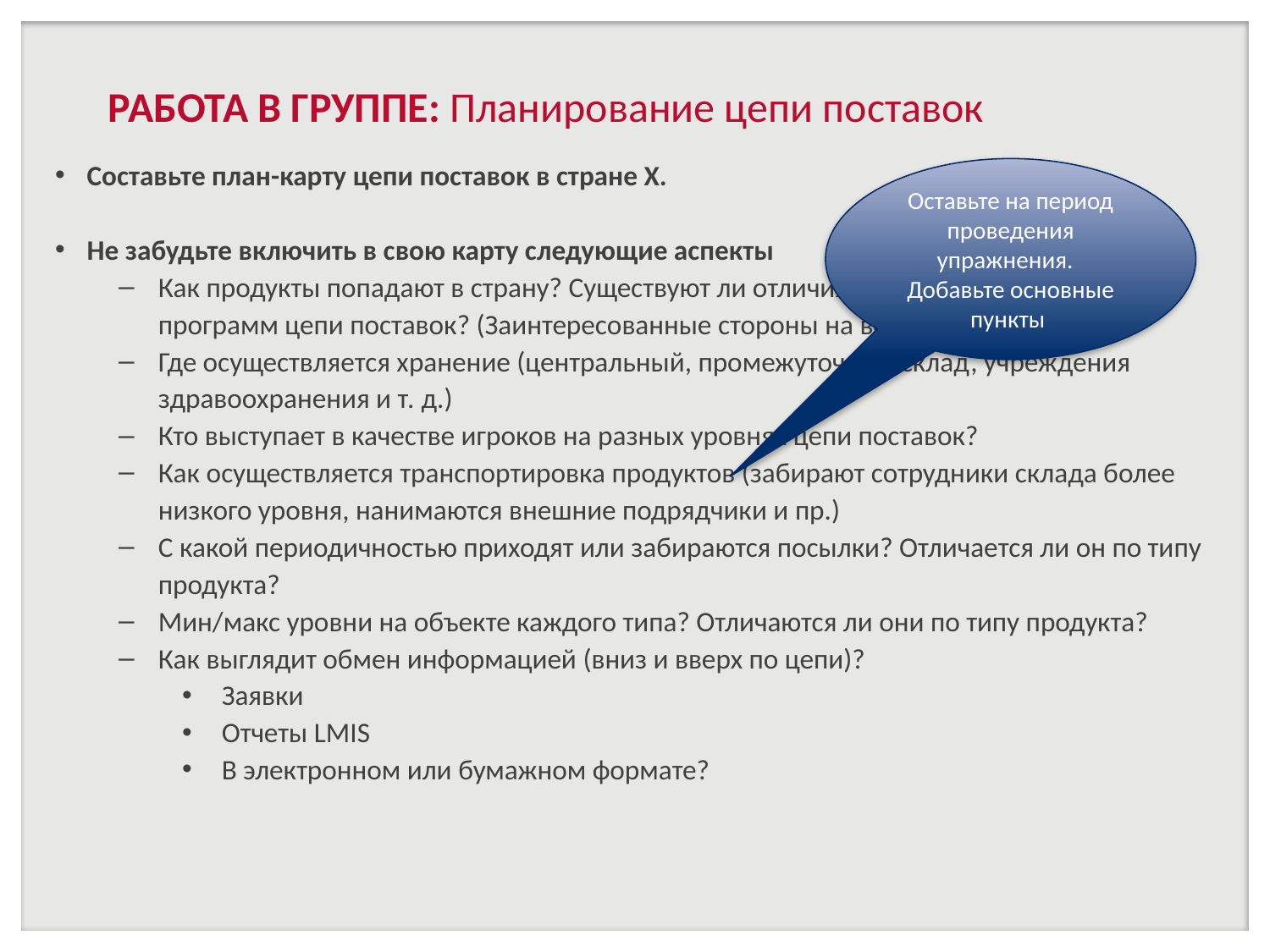

# РАБОТА В ГРУППЕ: Планирование цепи поставок
Составьте план-карту цепи поставок в стране Х.

Не забудьте включить в свою карту следующие аспекты
Как продукты попадают в страну? Существуют ли отличия в зависимости от разных программ цепи поставок? (Заинтересованные стороны на всех уровнях)
Где осуществляется хранение (центральный, промежуточный склад, учреждения здравоохранения и т. д.)
Кто выступает в качестве игроков на разных уровнях цепи поставок?
Как осуществляется транспортировка продуктов (забирают сотрудники склада более низкого уровня, нанимаются внешние подрядчики и пр.)
С какой периодичностью приходят или забираются посылки? Отличается ли он по типу продукта?
Мин/макс уровни на объекте каждого типа? Отличаются ли они по типу продукта?
Как выглядит обмен информацией (вниз и вверх по цепи)?
Заявки
Отчеты LMIS
В электронном или бумажном формате?
Оставьте на период проведения упражнения.   Добавьте основные пункты